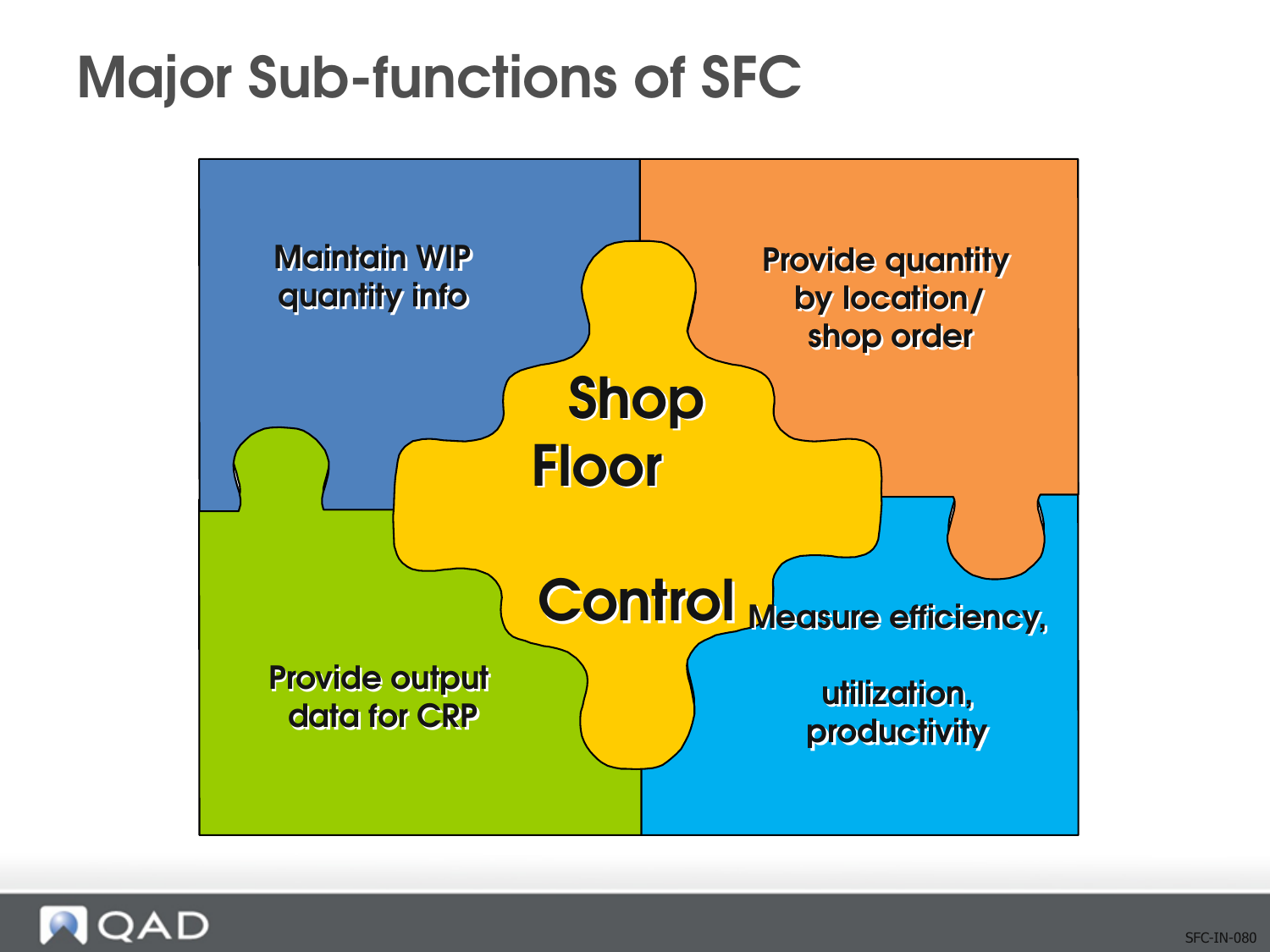

# Major Sub-functions of SFC

Maintain WIP
quantity info
Provide quantity
by location/
shop order

Shop Floor              Control

Measure efficiency,
utilization, productivity
Provide output
data for CRP
SFC-IN-080